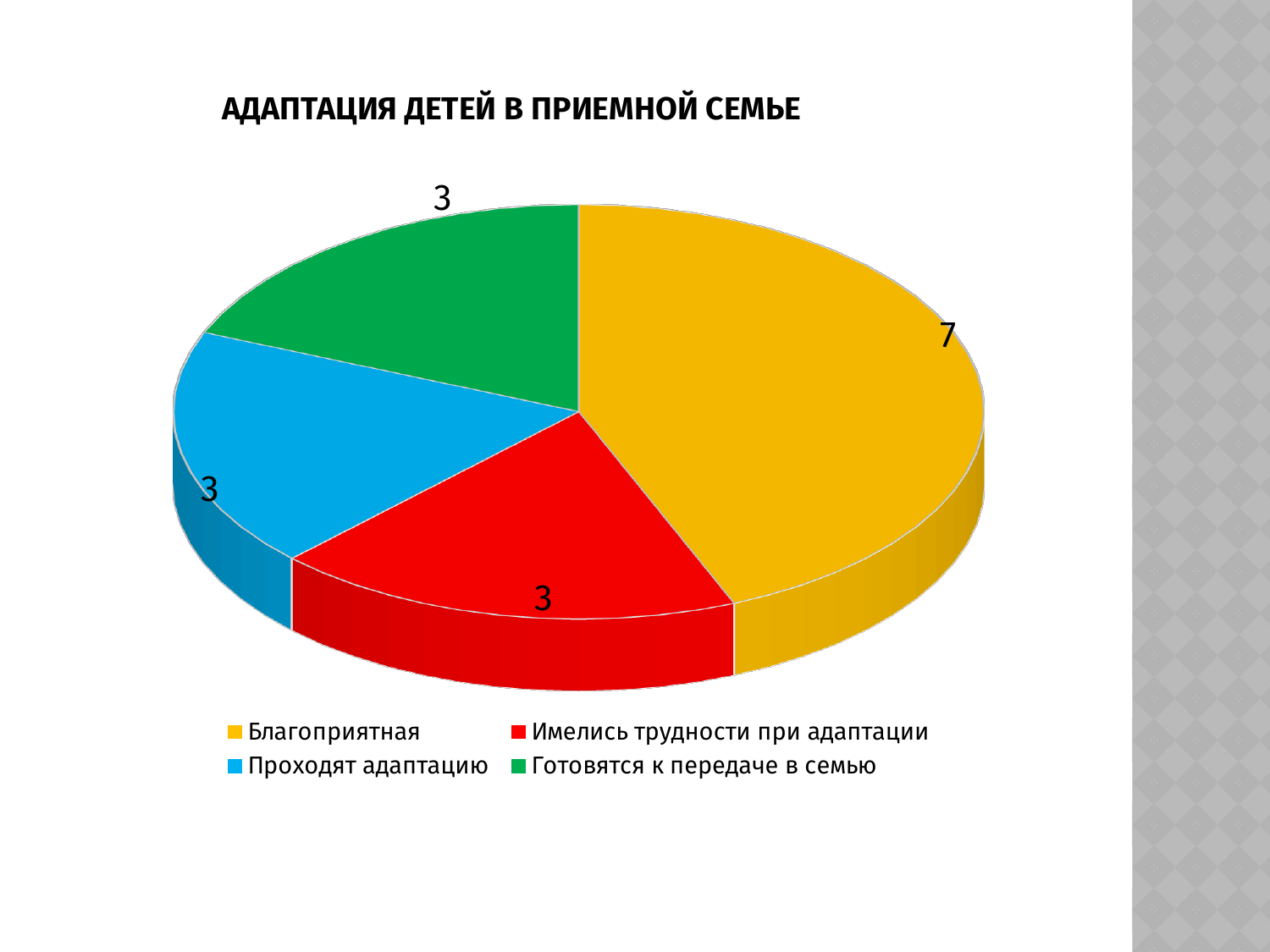

# Адаптация детей в приемной семье

[unsupported chart]